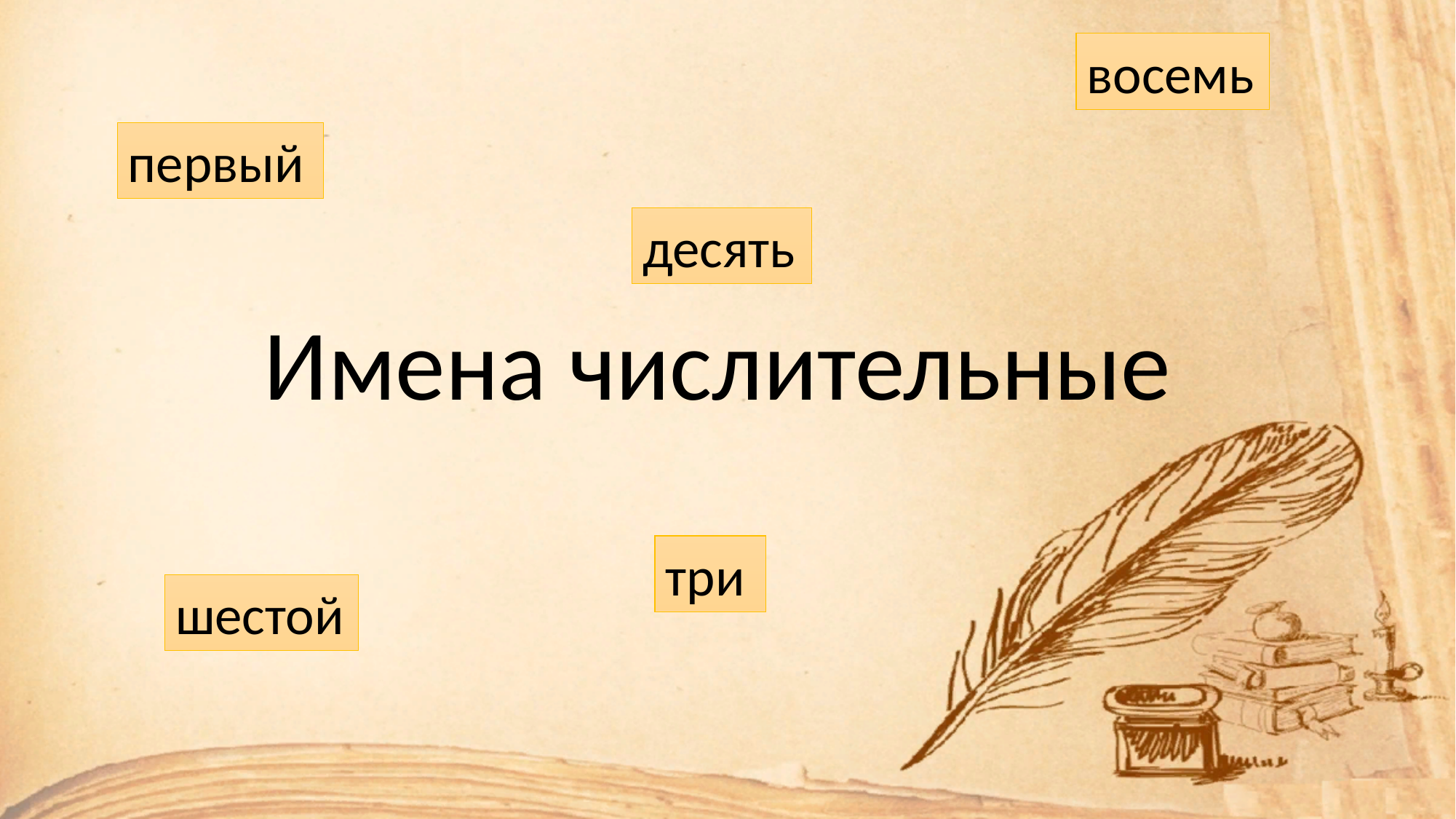

восемь
первый
десять
# Имена числительные
три
шестой